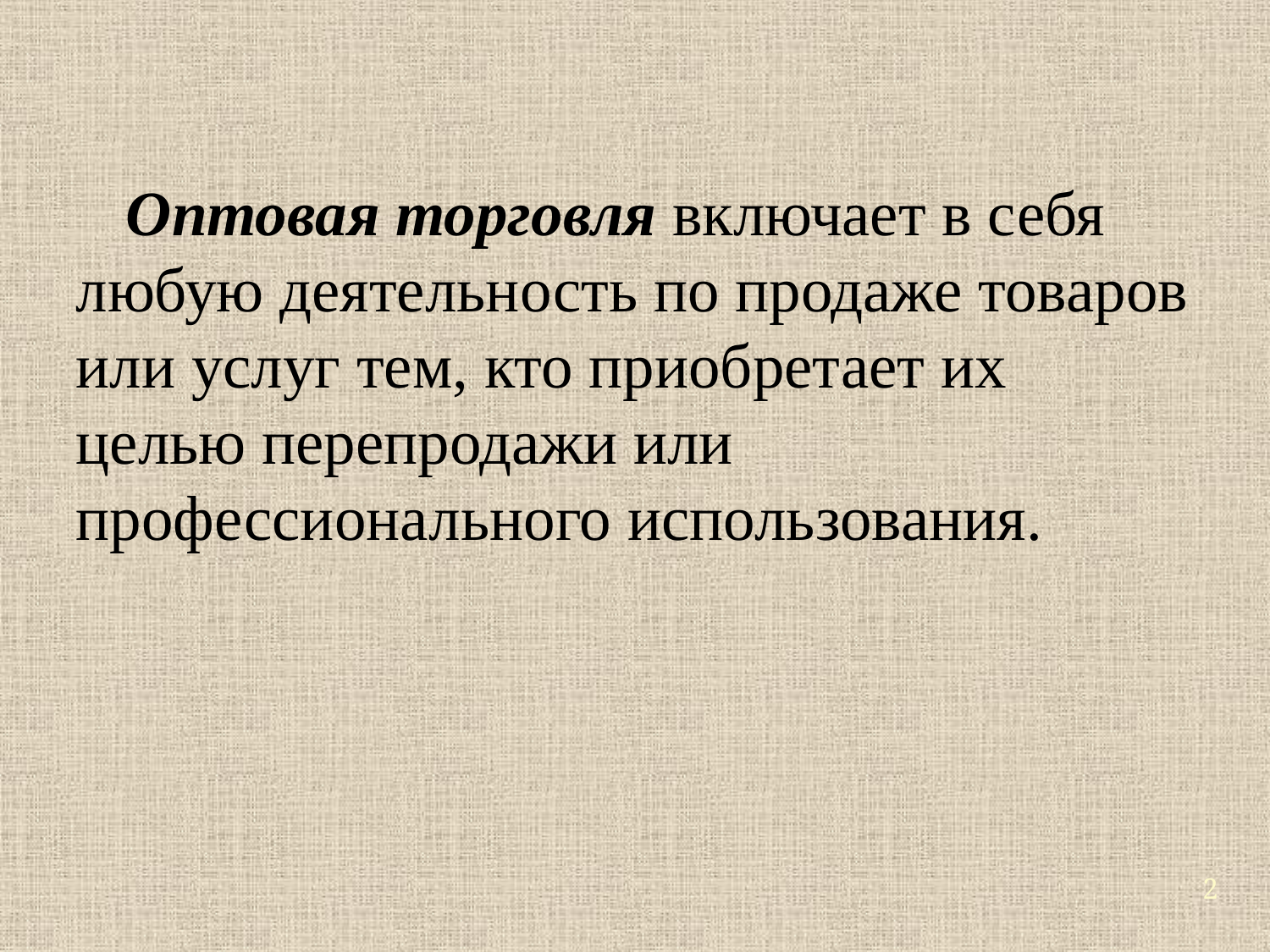

Оптовая торговля включает в себя любую деятельность по продаже товаров или услуг тем, кто приобретает их целью перепродажи или профессионального использования.
2